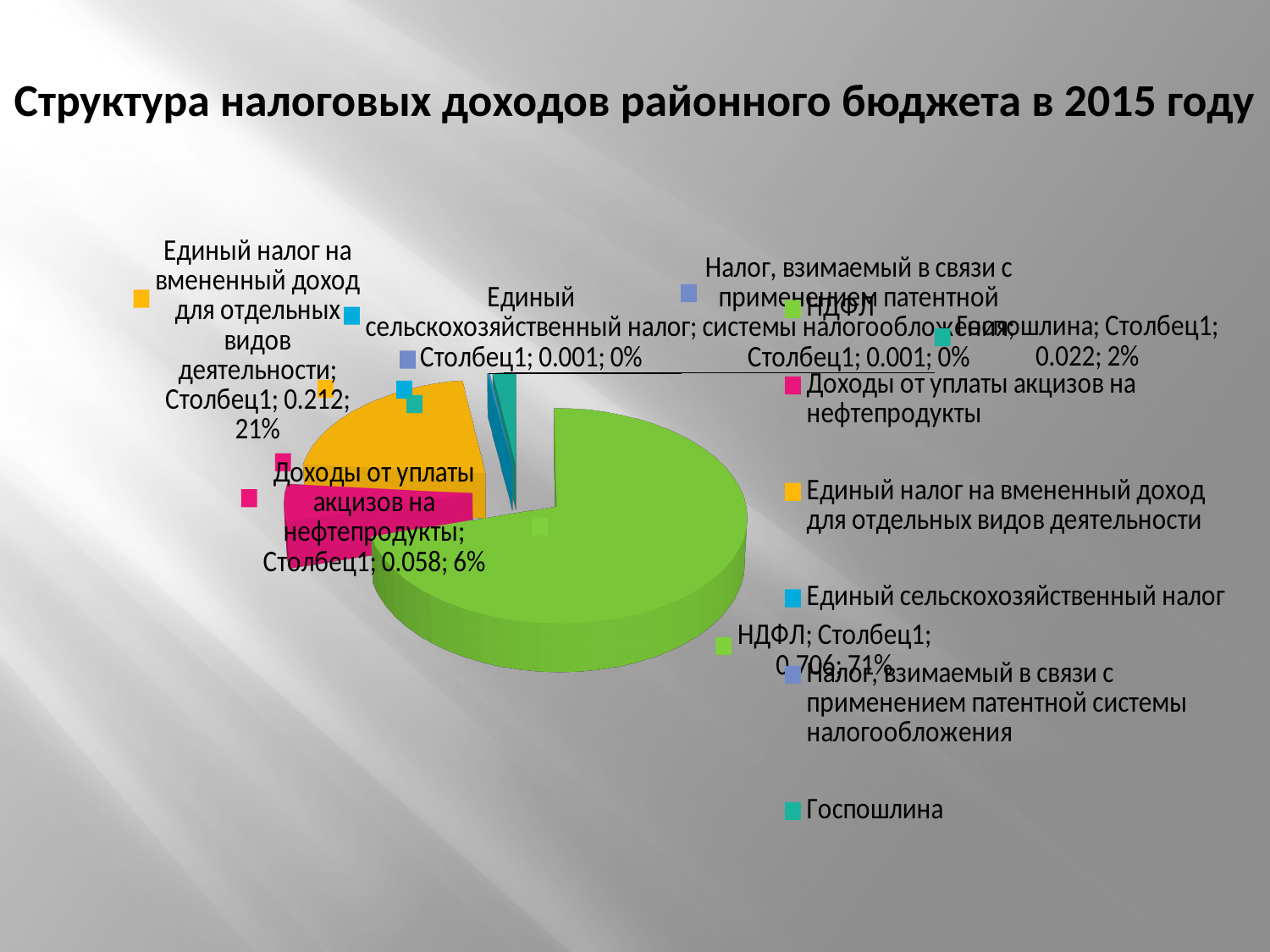

# Структура налоговых доходов районного бюджета в 2015 году

[unsupported chart]